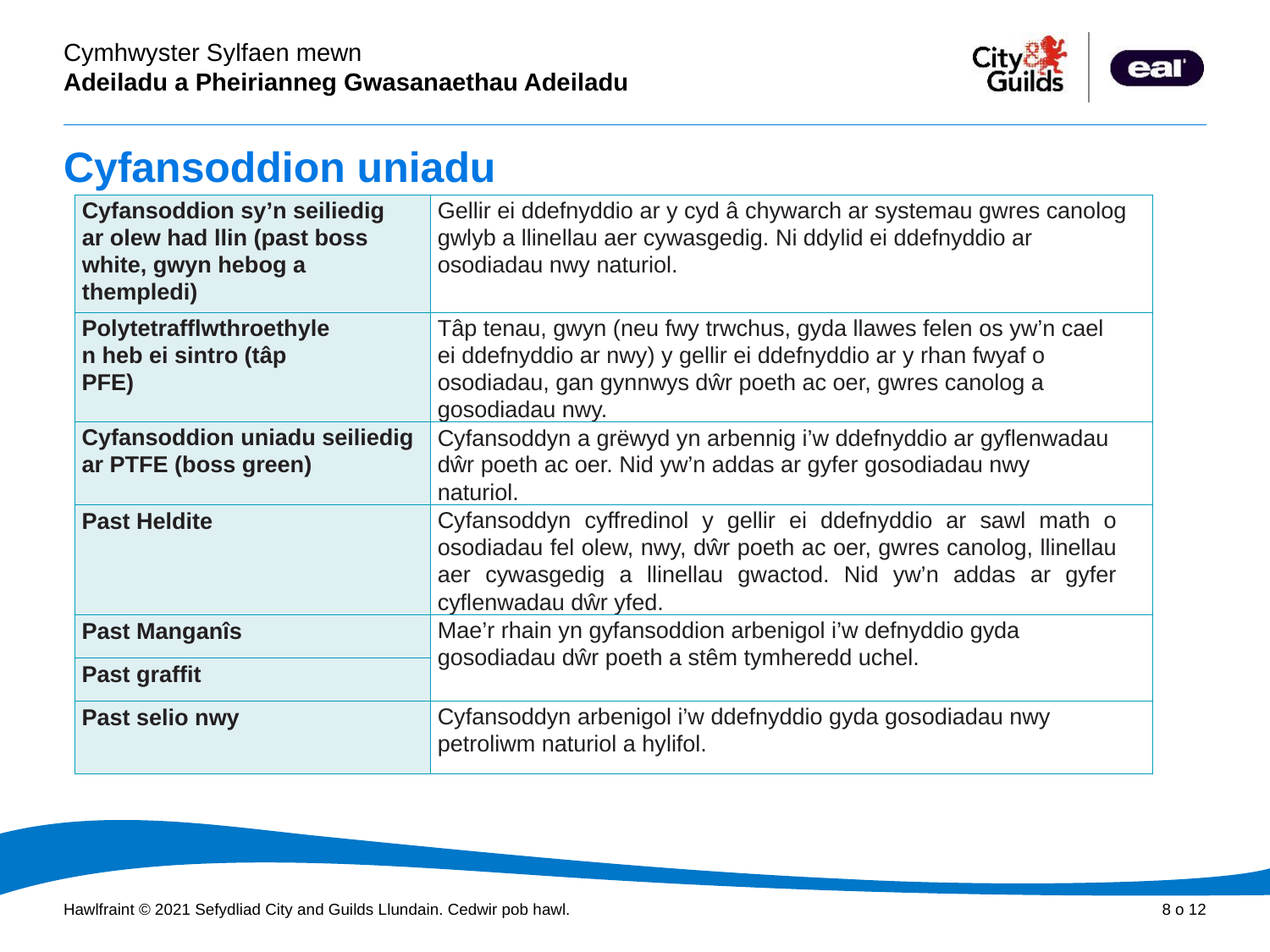

# Cyfansoddion uniadu
| Cyfansoddion sy’n seiliedig ar olew had llin (past boss white, gwyn hebog a thempledi) | Gellir ei ddefnyddio ar y cyd â chywarch ar systemau gwres canolog gwlyb a llinellau aer cywasgedig. Ni ddylid ei ddefnyddio ar osodiadau nwy naturiol. |
| --- | --- |
| Polytetrafflwthroethylen heb ei sintro (tâp PFE) | Tâp tenau, gwyn (neu fwy trwchus, gyda llawes felen os yw’n cael ei ddefnyddio ar nwy) y gellir ei ddefnyddio ar y rhan fwyaf o osodiadau, gan gynnwys dŵr poeth ac oer, gwres canolog a gosodiadau nwy. |
| Cyfansoddion uniadu seiliedig ar PTFE (boss green) | Cyfansoddyn a grëwyd yn arbennig i’w ddefnyddio ar gyflenwadau dŵr poeth ac oer. Nid yw’n addas ar gyfer gosodiadau nwy naturiol. |
| Past Heldite | Cyfansoddyn cyffredinol y gellir ei ddefnyddio ar sawl math o osodiadau fel olew, nwy, dŵr poeth ac oer, gwres canolog, llinellau aer cywasgedig a llinellau gwactod. Nid yw’n addas ar gyfer cyflenwadau dŵr yfed. |
| Past Manganîs | Mae’r rhain yn gyfansoddion arbenigol i’w defnyddio gyda gosodiadau dŵr poeth a stêm tymheredd uchel. |
| Past graffit |  |
| Past selio nwy | Cyfansoddyn arbenigol i’w ddefnyddio gyda gosodiadau nwy petroliwm naturiol a hylifol. |